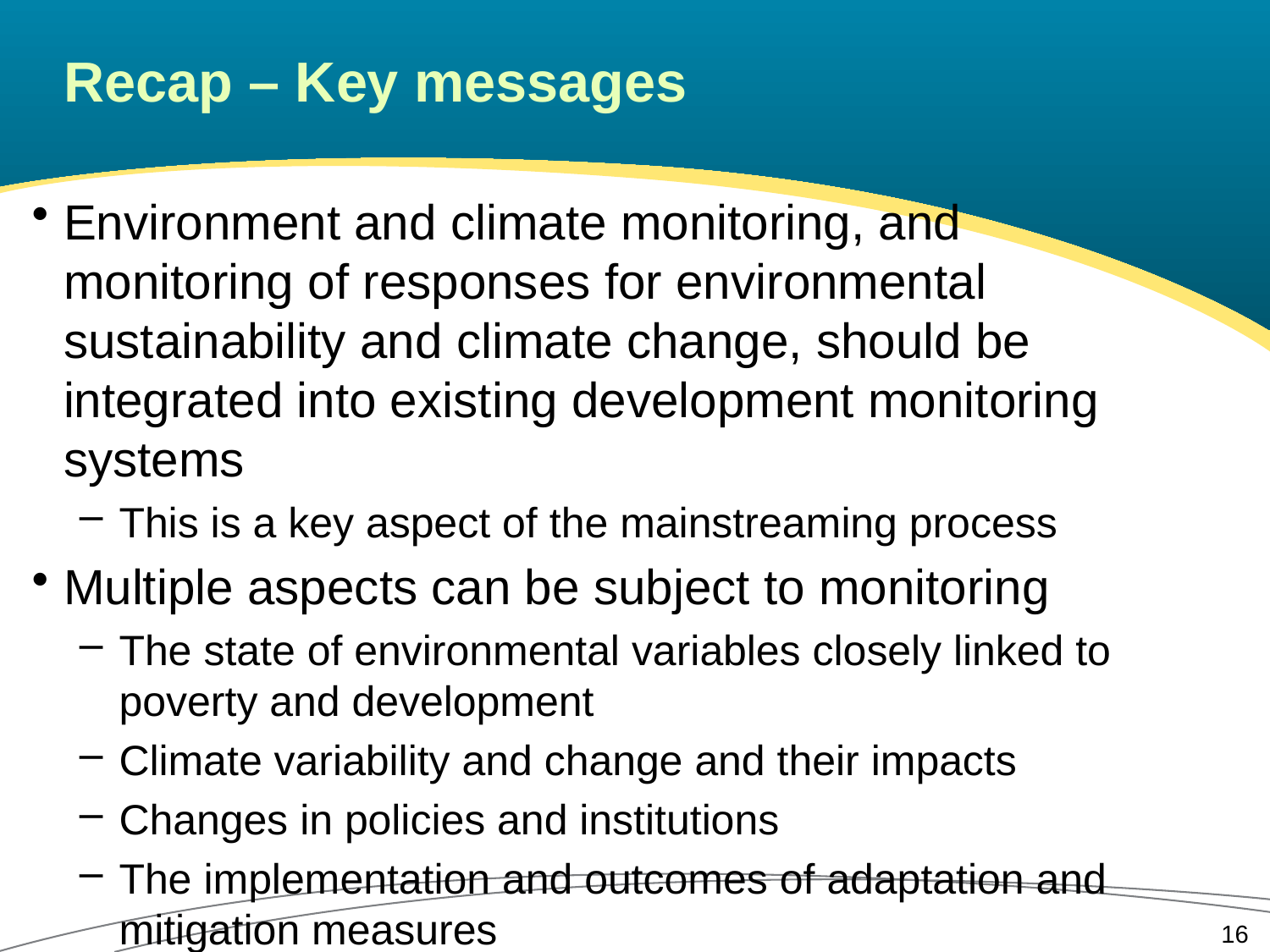

# Recap – Key messages
Environment and climate monitoring, and monitoring of responses for environmental sustainability and climate change, should be integrated into existing development monitoring systems
This is a key aspect of the mainstreaming process
Multiple aspects can be subject to monitoring
The state of environmental variables closely linked to poverty and development
Climate variability and change and their impacts
Changes in policies and institutions
The implementation and outcomes of adaptation and mitigation measures

16